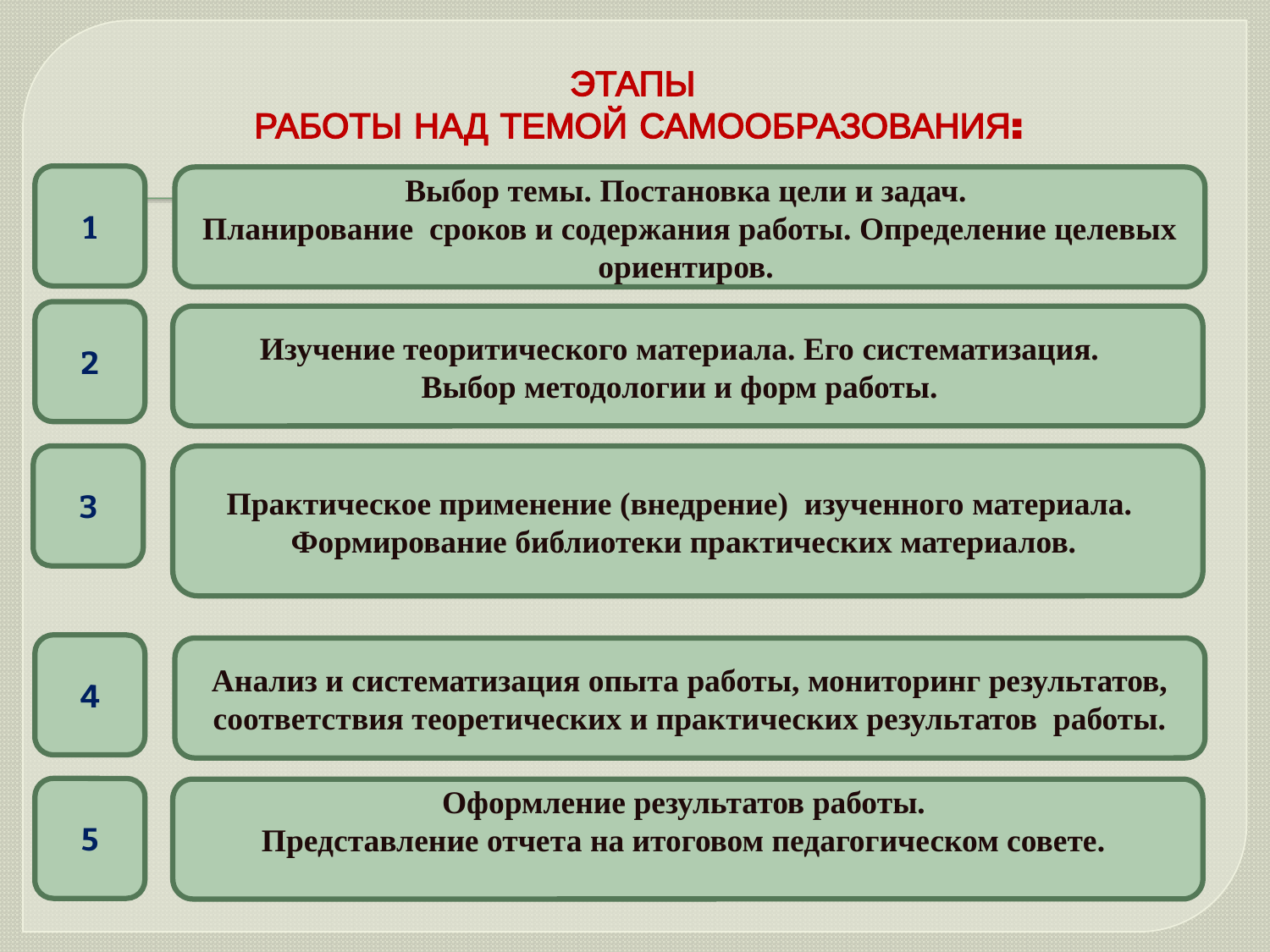

# ЭТАПЫ РАБОТЫ НАД ТЕМОЙ САМООБРАЗОВАНИЯ:
1
Выбор темы. Постановка цели и задач.
Планирование  сроков и содержания работы. Определение целевых ориентиров.
2
Изучение теоритического материала. Его систематизация.
Выбор методологии и форм работы.
3
Практическое применение (внедрение)  изученного материала.   Формирование библиотеки практических материалов.
4
Анализ и систематизация опыта работы, мониторинг результатов, соответствия теоретических и практических результатов  работы.
5
Оформление результатов работы.
Представление отчета на итоговом педагогическом совете.